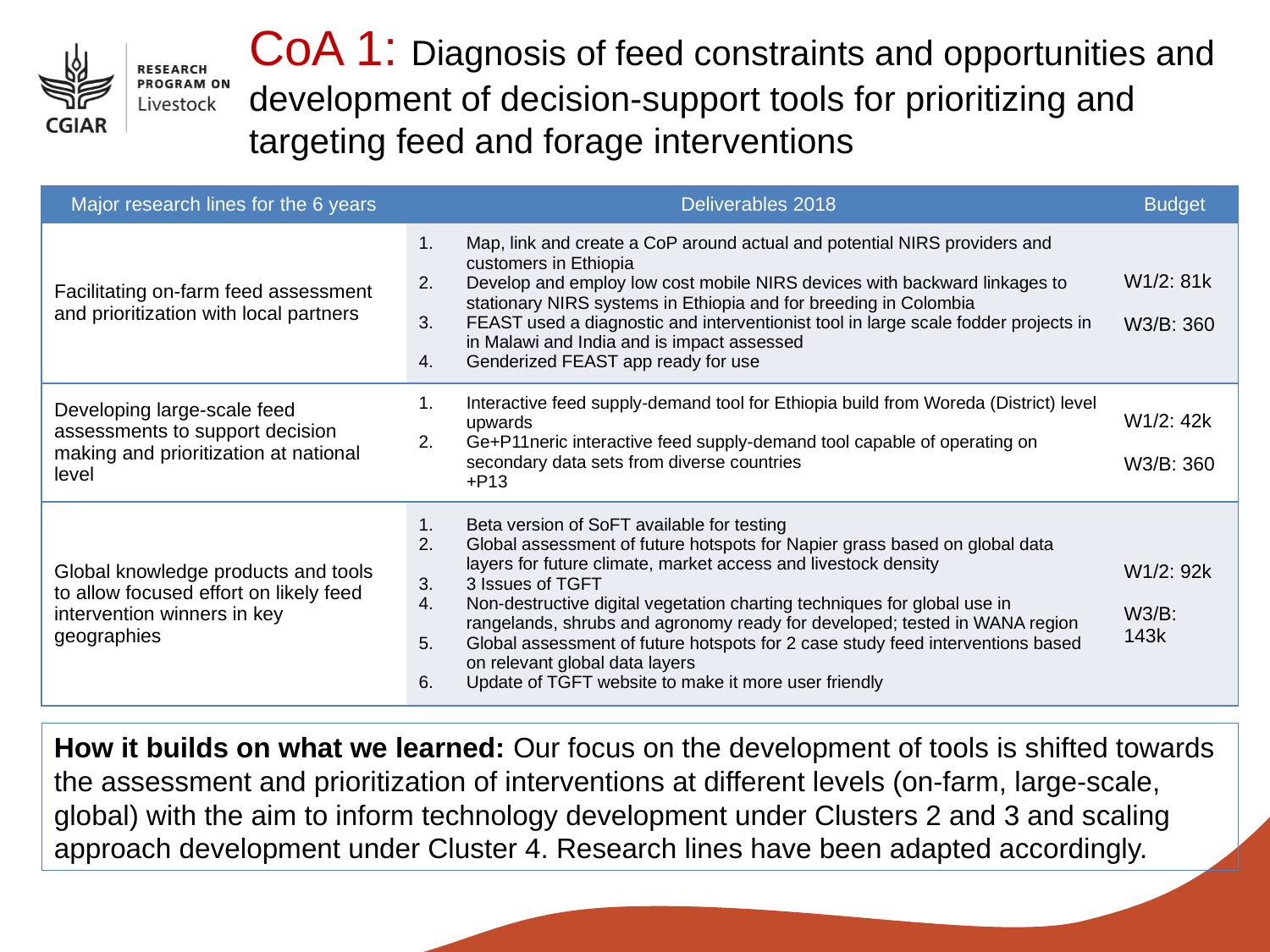

CoA 1: Diagnosis of feed constraints and opportunities and development of decision-support tools for prioritizing and targeting feed and forage interventions
| Major research lines for the 6 years | Deliverables 2018 | Budget |
| --- | --- | --- |
| Facilitating on-farm feed assessment and prioritization with local partners | Map, link and create a CoP around actual and potential NIRS providers and customers in Ethiopia Develop and employ low cost mobile NIRS devices with backward linkages to stationary NIRS systems in Ethiopia and for breeding in Colombia FEAST used a diagnostic and interventionist tool in large scale fodder projects in in Malawi and India and is impact assessed Genderized FEAST app ready for use | W1/2: 81k W3/B: 360 |
| Developing large-scale feed assessments to support decision making and prioritization at national level | Interactive feed supply-demand tool for Ethiopia build from Woreda (District) level upwards Ge+P11neric interactive feed supply-demand tool capable of operating on secondary data sets from diverse countries +P13 | W1/2: 42k W3/B: 360 |
| Global knowledge products and tools to allow focused effort on likely feed intervention winners in key geographies | Beta version of SoFT available for testing Global assessment of future hotspots for Napier grass based on global data layers for future climate, market access and livestock density 3 Issues of TGFT Non-destructive digital vegetation charting techniques for global use in rangelands, shrubs and agronomy ready for developed; tested in WANA region Global assessment of future hotspots for 2 case study feed interventions based on relevant global data layers Update of TGFT website to make it more user friendly | W1/2: 92k W3/B: 143k |
How it builds on what we learned: Our focus on the development of tools is shifted towards the assessment and prioritization of interventions at different levels (on-farm, large-scale, global) with the aim to inform technology development under Clusters 2 and 3 and scaling approach development under Cluster 4. Research lines have been adapted accordingly.